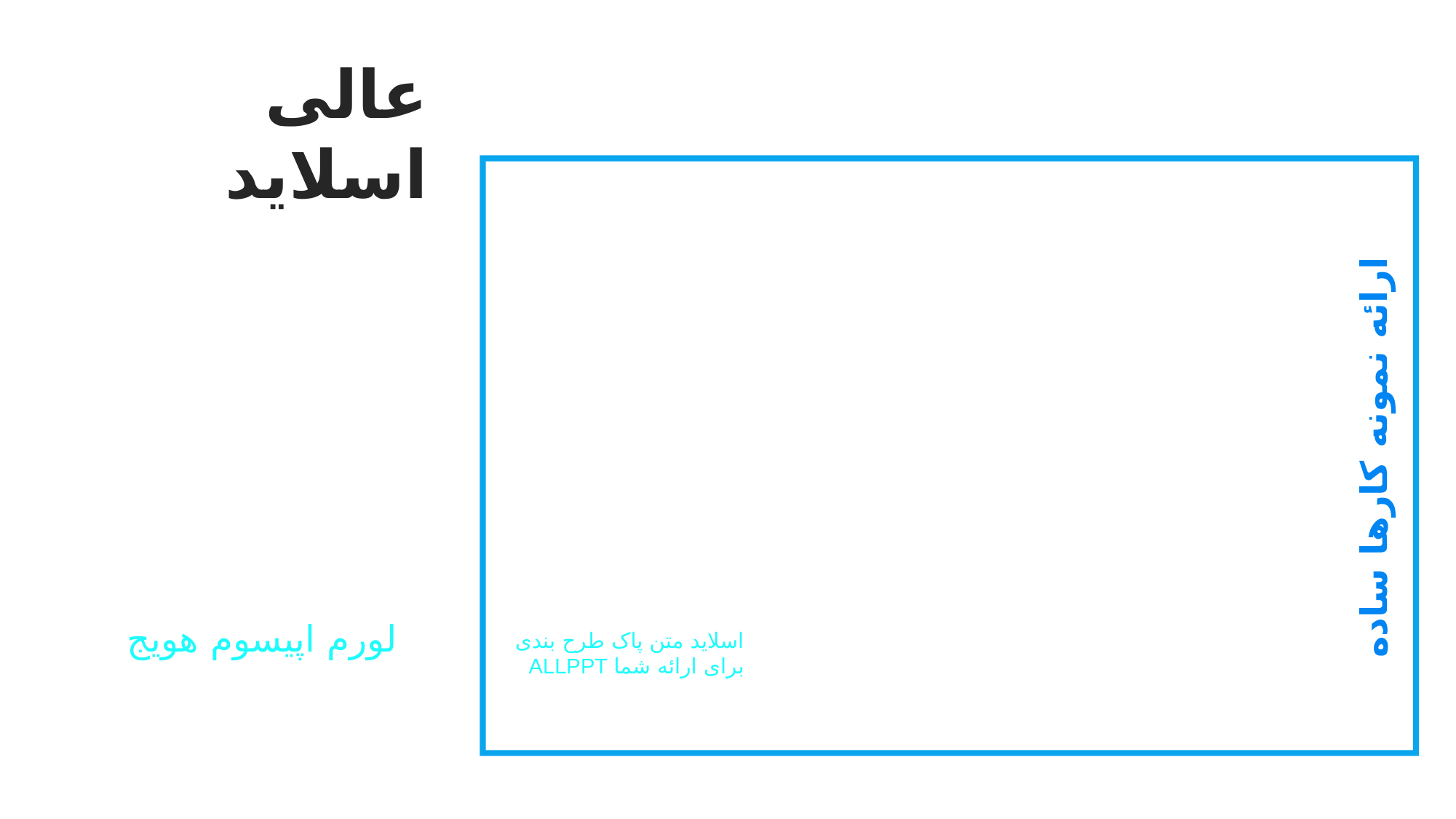

عالی اسلاید

ارائه نمونه کارها ساده
لورم اپیسوم هویج
اسلاید متن پاک طرح بندی ALLPPT برای ارائه شما
LOREM IPSUM DOLOR SIT AMET,
CU USU AGAM INTEGRE IMPEDIT.